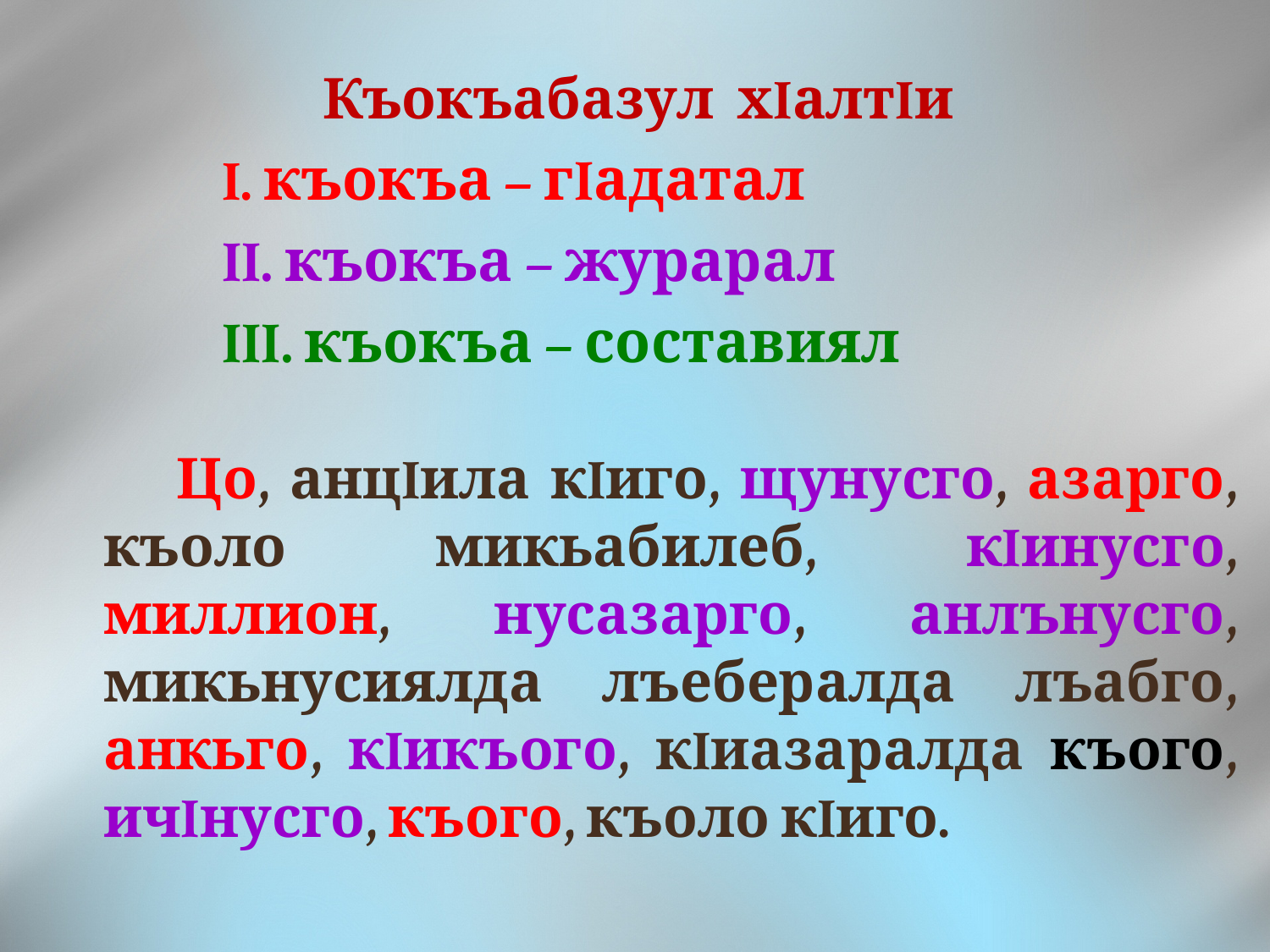

Къокъабазул  хIалтIи
		I. къокъа – гIадатал
		II. къокъа – журарал
		III. къокъа – составиял
      Цо, анцIила кIиго, щунусго, азарго, къоло микьабилеб, кIинусго, миллион, нусазарго, анлънусго, микьнусиялда лъебералда лъабго, анкьго, кIикъого, кIиазаралда къого, ичIнусго, къого, къоло кIиго.